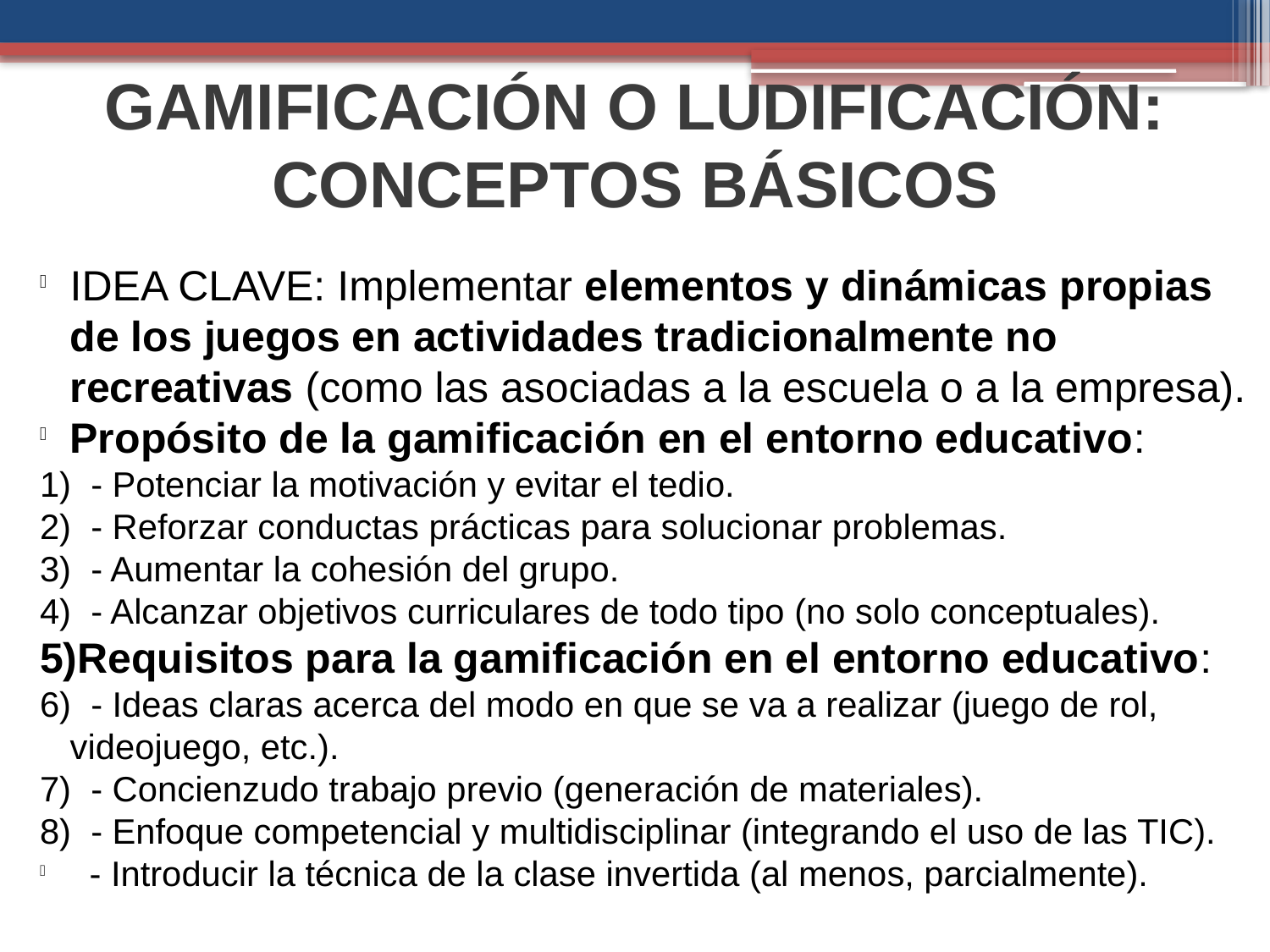

GAMIFICACIÓN O LUDIFICACIÓN: CONCEPTOS BÁSICOS
IDEA CLAVE: Implementar elementos y dinámicas propias de los juegos en actividades tradicionalmente no recreativas (como las asociadas a la escuela o a la empresa).
Propósito de la gamificación en el entorno educativo:
  - Potenciar la motivación y evitar el tedio.
  - Reforzar conductas prácticas para solucionar problemas.
  - Aumentar la cohesión del grupo.
  - Alcanzar objetivos curriculares de todo tipo (no solo conceptuales).
Requisitos para la gamificación en el entorno educativo:
  - Ideas claras acerca del modo en que se va a realizar (juego de rol, videojuego, etc.).
  - Concienzudo trabajo previo (generación de materiales).
  - Enfoque competencial y multidisciplinar (integrando el uso de las TIC).
  - Introducir la técnica de la clase invertida (al menos, parcialmente).